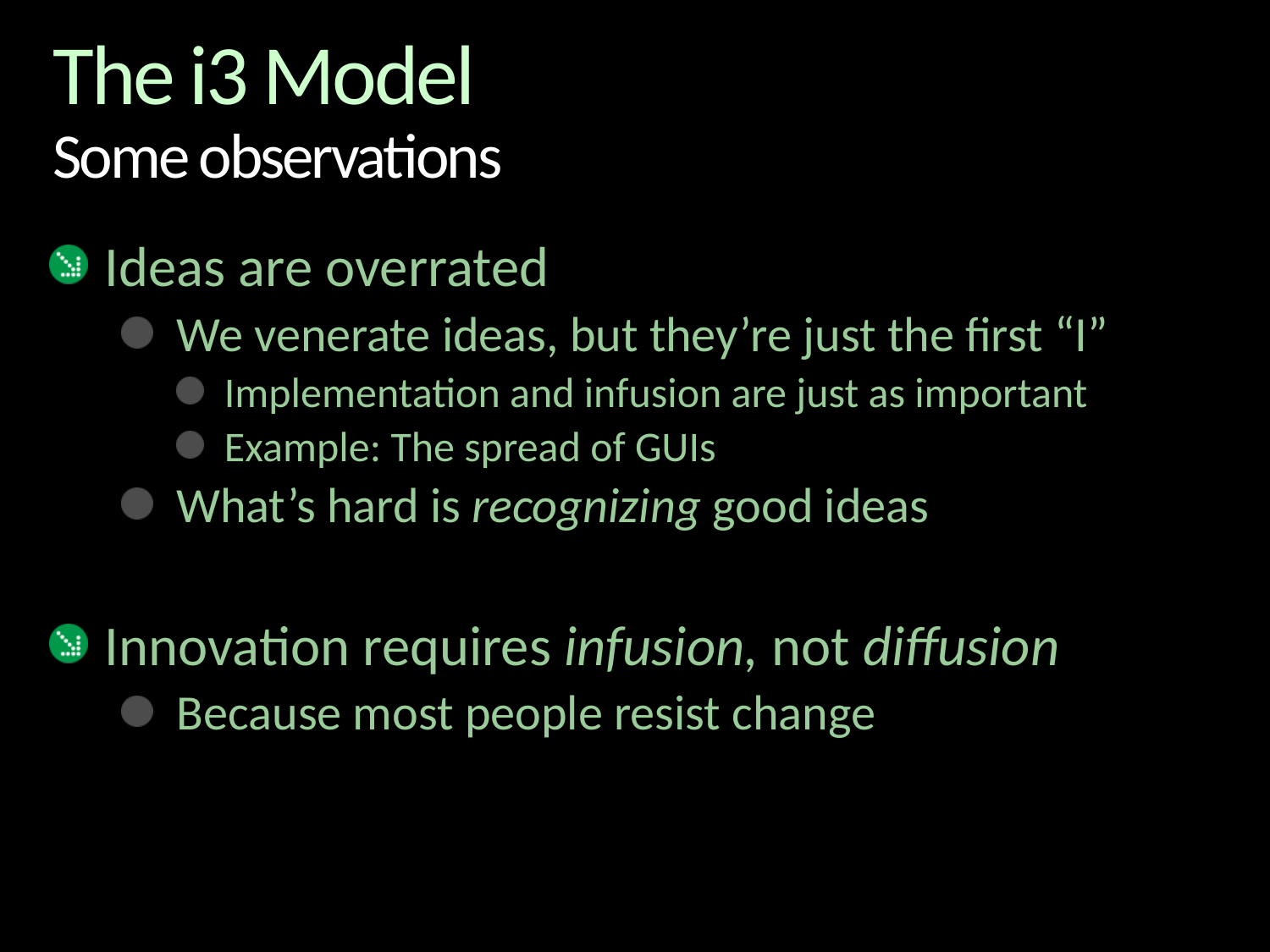

# The i3 Model Some observations
Ideas are overrated
We venerate ideas, but they’re just the first “I”
Implementation and infusion are just as important
Example: The spread of GUIs
What’s hard is recognizing good ideas

Innovation requires infusion, not diffusion
Because most people resist change